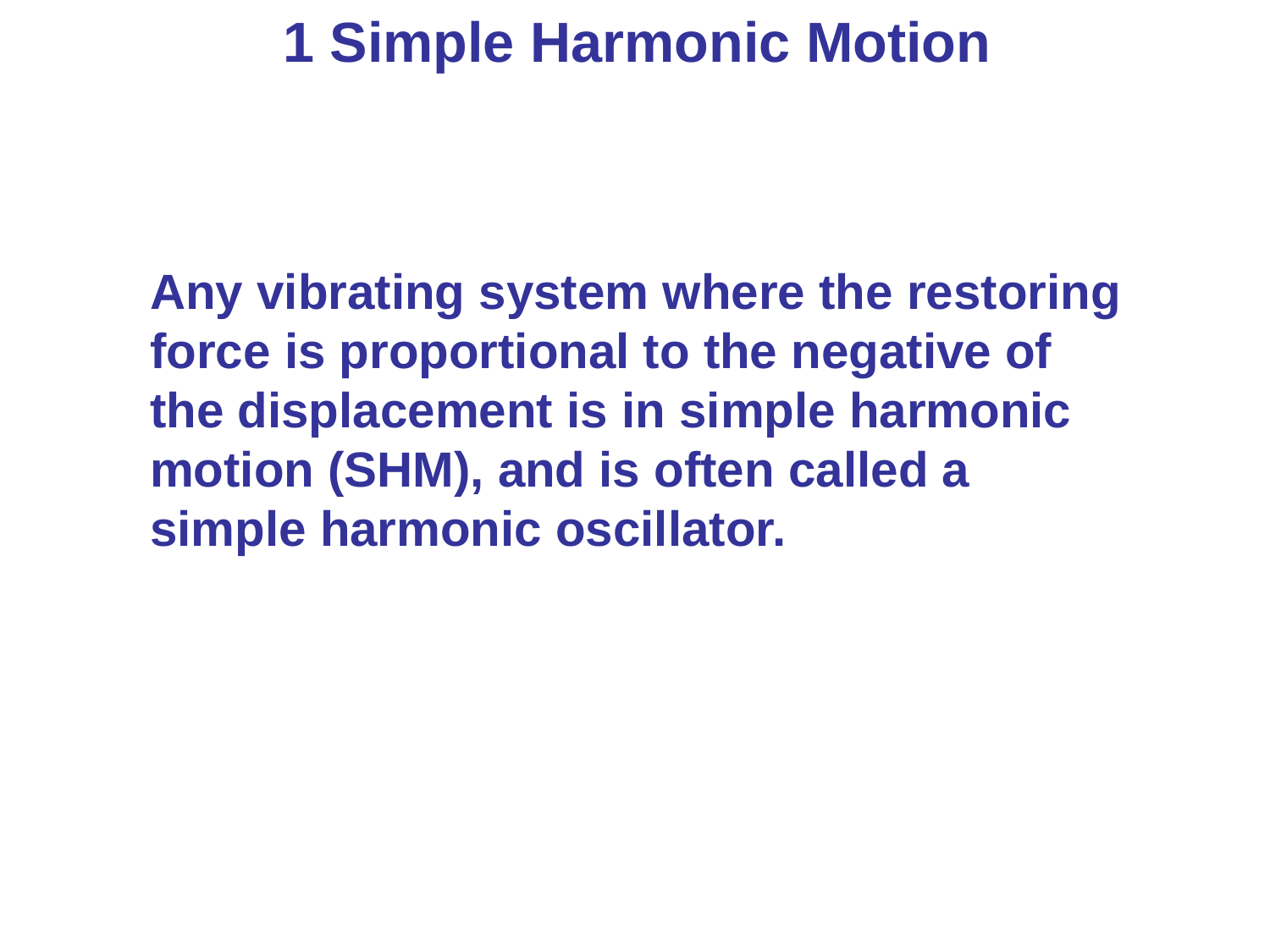

1 Simple Harmonic Motion
Any vibrating system where the restoring force is proportional to the negative of the displacement is in simple harmonic motion (SHM), and is often called a simple harmonic oscillator.